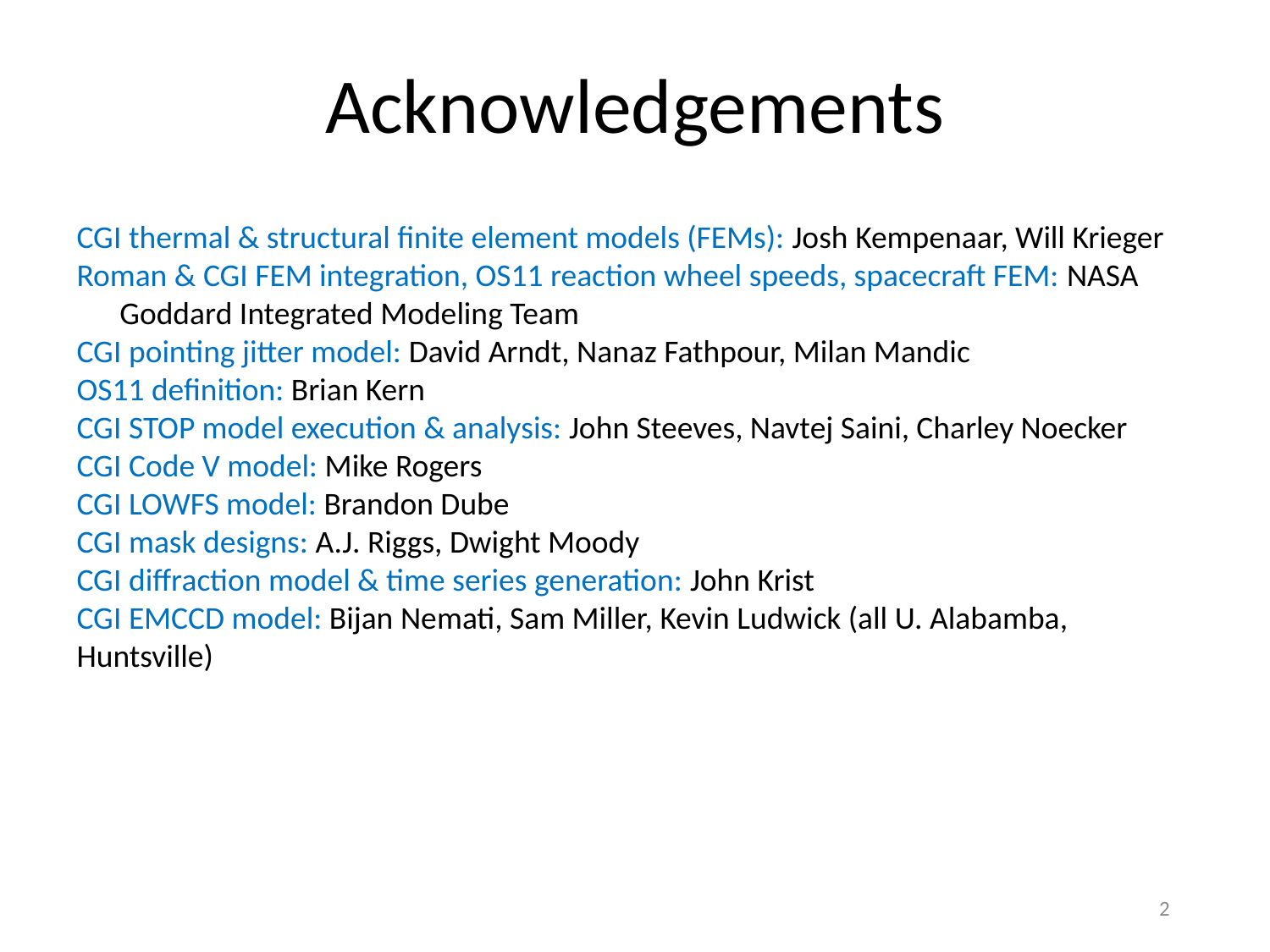

# Acknowledgements
CGI thermal & structural finite element models (FEMs): Josh Kempenaar, Will Krieger
Roman & CGI FEM integration, OS11 reaction wheel speeds, spacecraft FEM: NASA
      Goddard Integrated Modeling Team
CGI pointing jitter model: David Arndt, Nanaz Fathpour, Milan Mandic
OS11 definition: Brian Kern
CGI STOP model execution & analysis: John Steeves, Navtej Saini, Charley Noecker
CGI Code V model: Mike Rogers
CGI LOWFS model: Brandon Dube
CGI mask designs: A.J. Riggs, Dwight Moody
CGI diffraction model & time series generation: John Krist
CGI EMCCD model: Bijan Nemati, Sam Miller, Kevin Ludwick (all U. Alabamba, Huntsville)

2